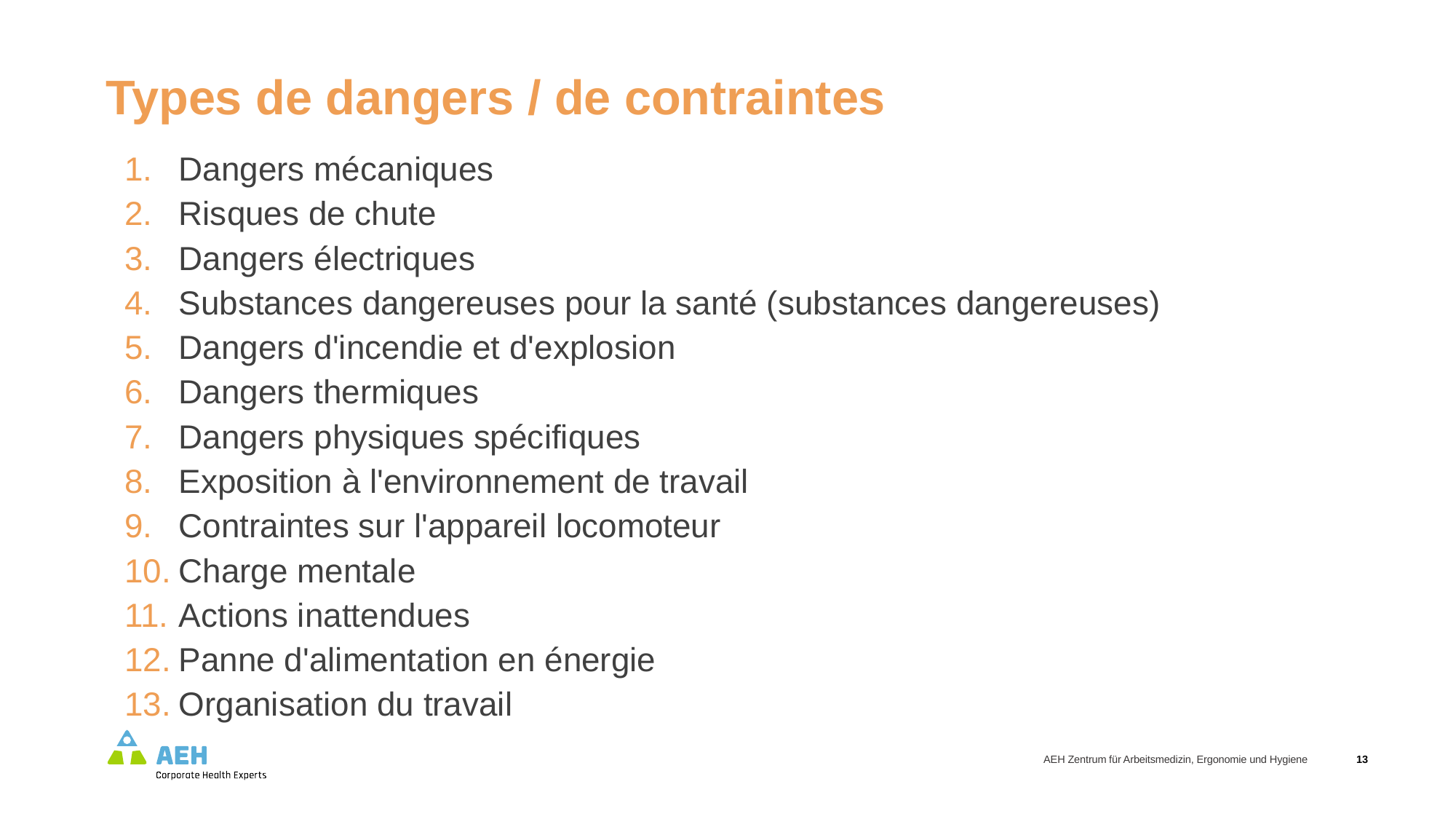

Types de dangers / de contraintes
Dangers mécaniques
Risques de chute
Dangers électriques
Substances dangereuses pour la santé (substances dangereuses)
Dangers d'incendie et d'explosion
Dangers thermiques
Dangers physiques spécifiques
Exposition à l'environnement de travail
Contraintes sur l'appareil locomoteur
Charge mentale
Actions inattendues
Panne d'alimentation en énergie
Organisation du travail
AEH Zentrum für Arbeitsmedizin, Ergonomie und Hygiene